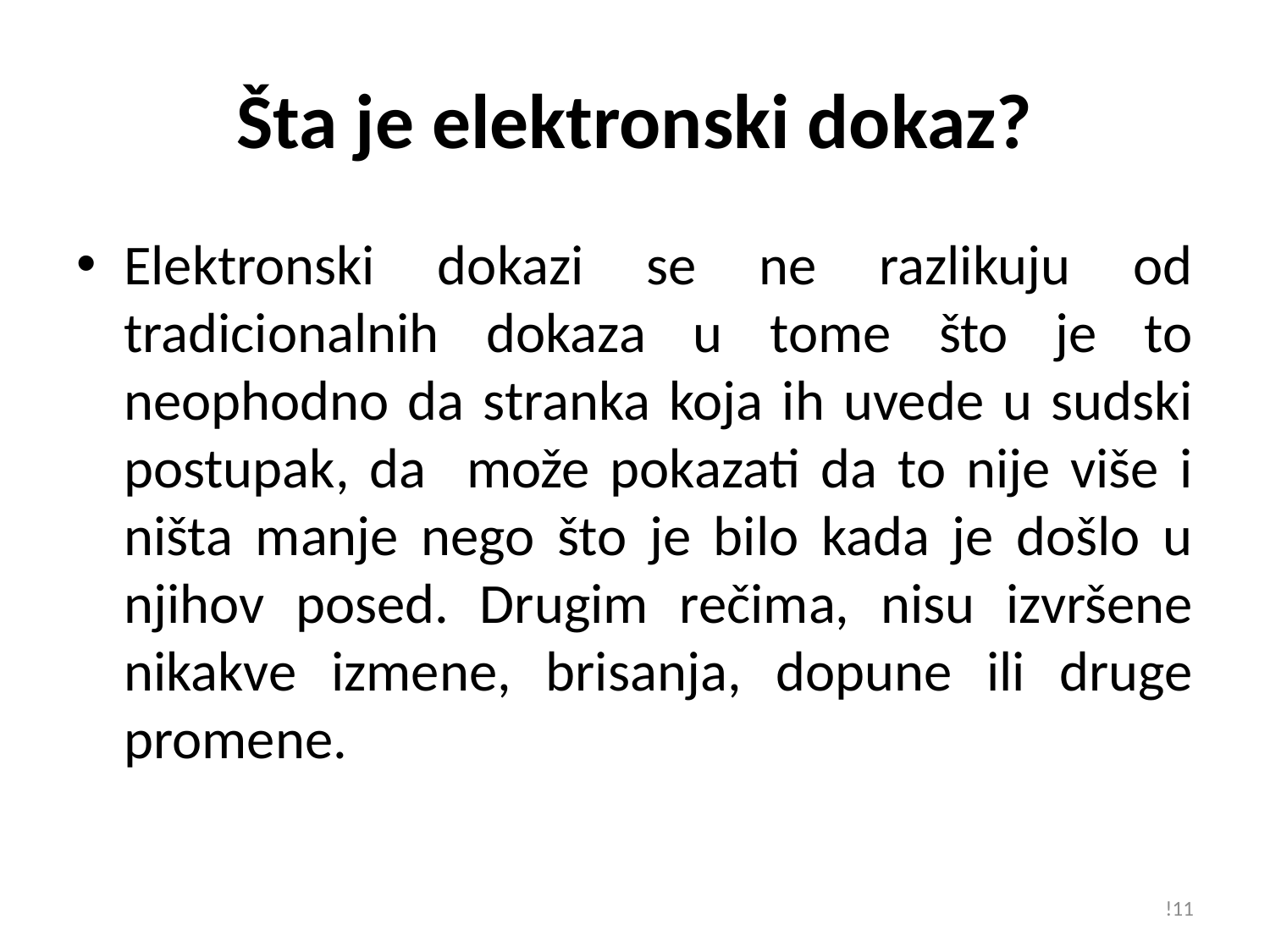

# Šta je elektronski dokaz?
Elektronski dokazi se ne razlikuju od tradicionalnih dokaza u tome što je to neophodno da stranka koja ih uvede u sudski postupak, da  može pokazati da to nije više i ništa manje nego što je bilo kada je došlo u njihov posed. Drugim rečima, nisu izvršene nikakve izmene, brisanja, dopune ili druge promene.

!11